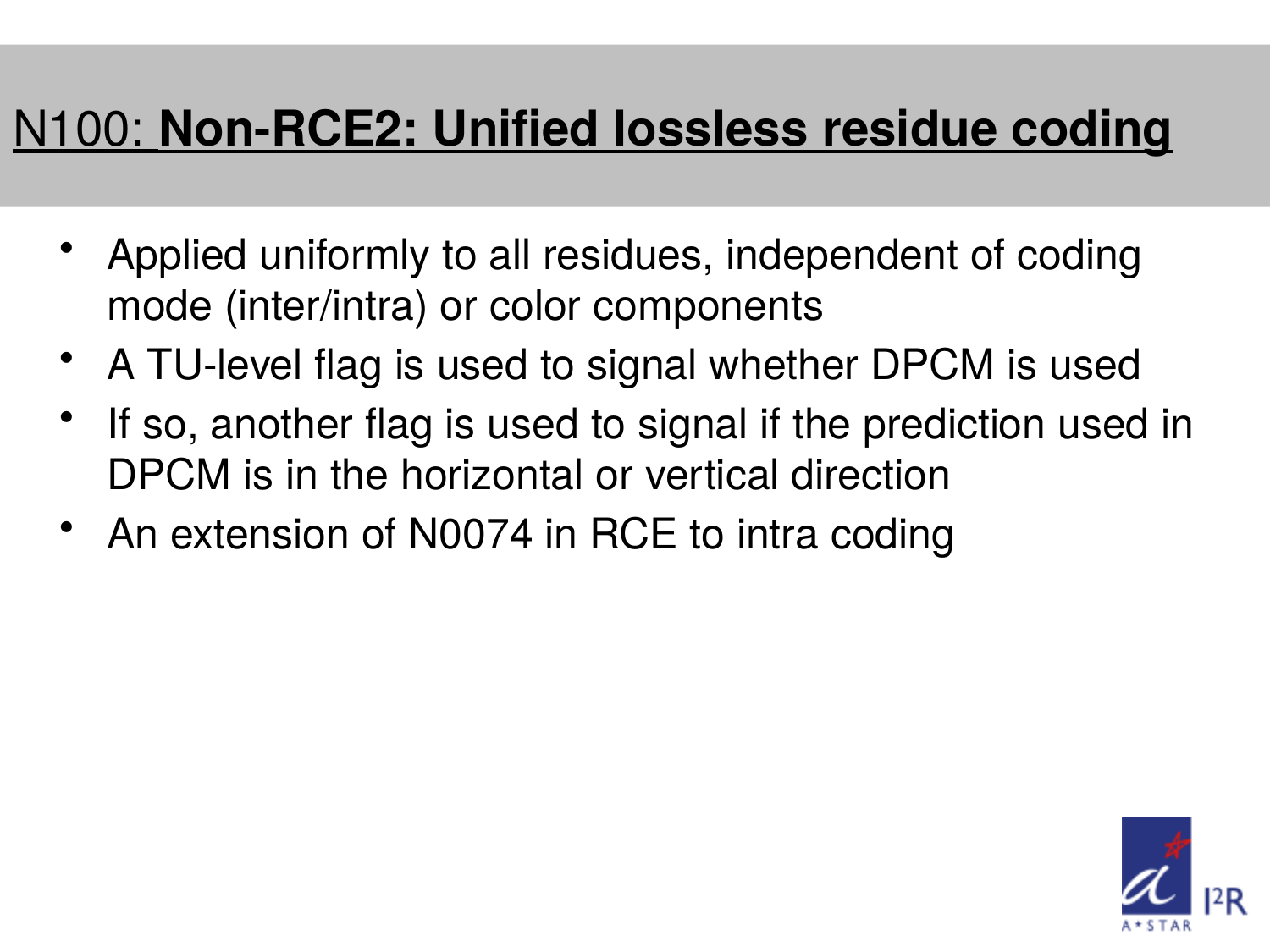

# N100: Non-RCE2: Unified lossless residue coding
Applied uniformly to all residues, independent of coding mode (inter/intra) or color components
A TU-level flag is used to signal whether DPCM is used
If so, another flag is used to signal if the prediction used in DPCM is in the horizontal or vertical direction
An extension of N0074 in RCE to intra coding